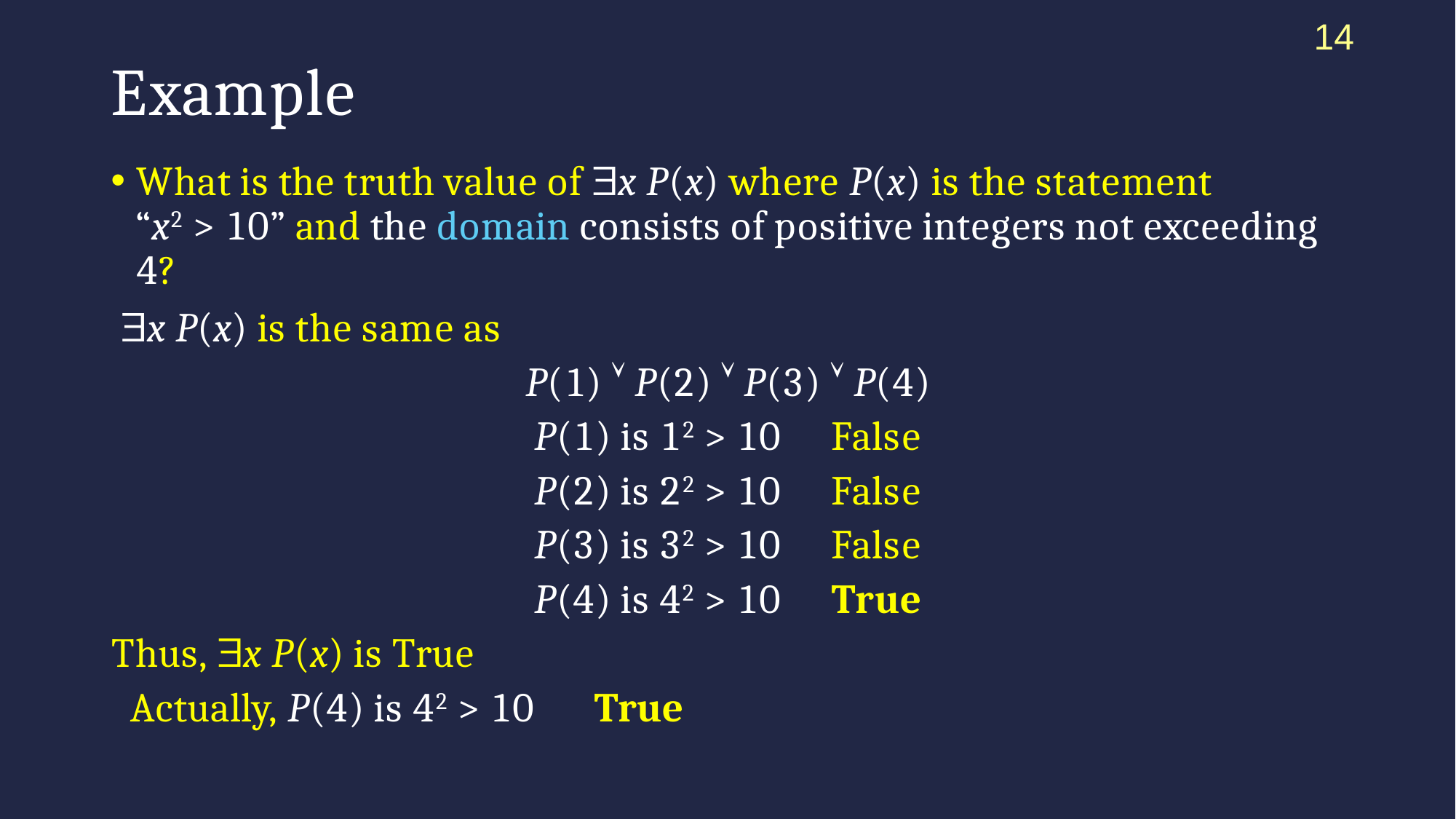

14
# Example
What is the truth value of ∃x P(x) where P(x) is the statement
“x2 > 10” and the domain consists of positive integers not exceeding 4?
 ∃x P(x) is the same as
P(1) ∨ P(2) ∨ P(3) ∨ P(4)
P(1) is 12 > 10 	False
P(2) is 22 > 10 	False
P(3) is 32 > 10 	False
P(4) is 42 > 10 	True
Thus, ∃x P(x) is True
	Actually, P(4) is 42 > 10 	True